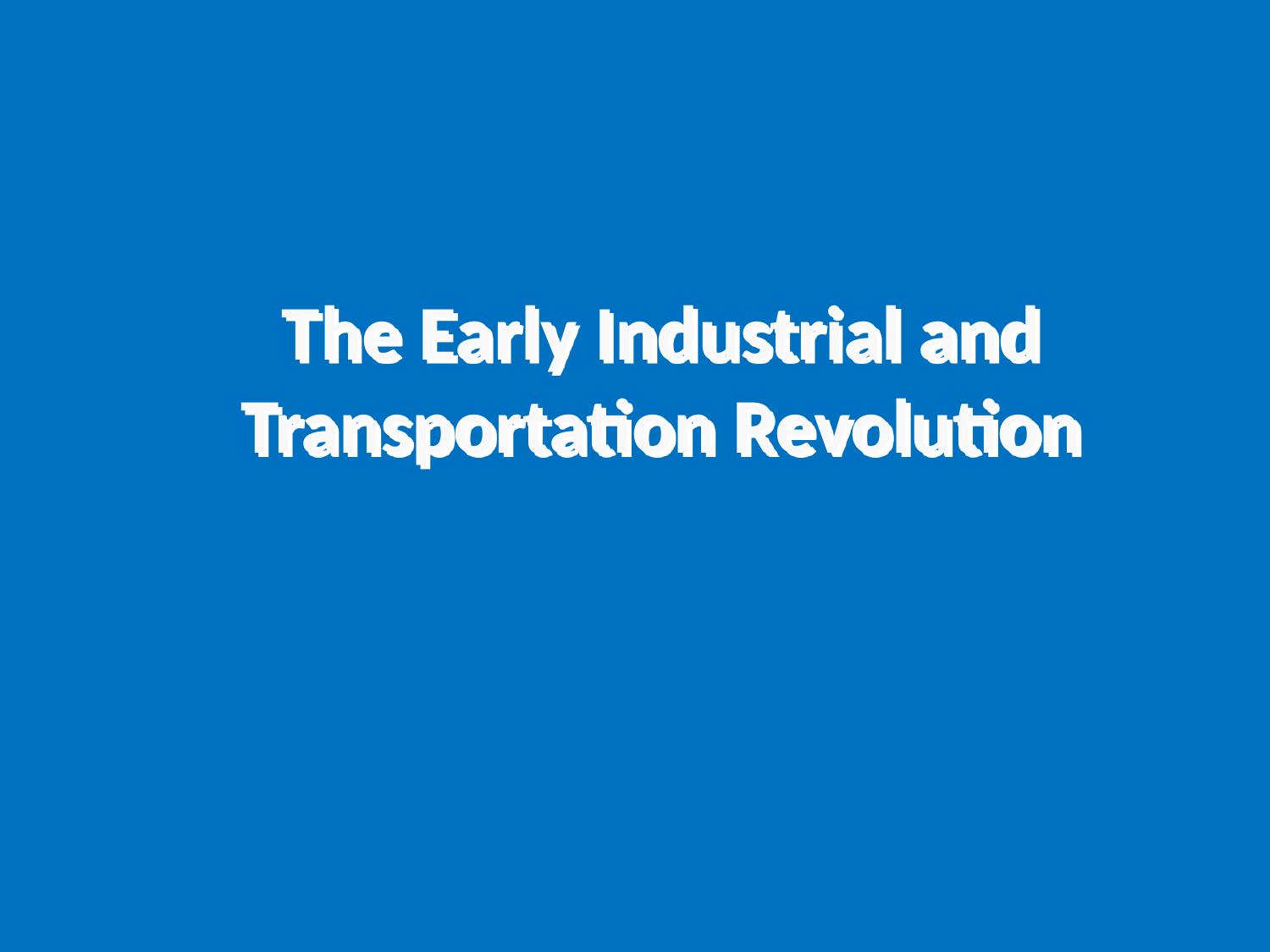

# The Early Industrial and Transportation Revolution